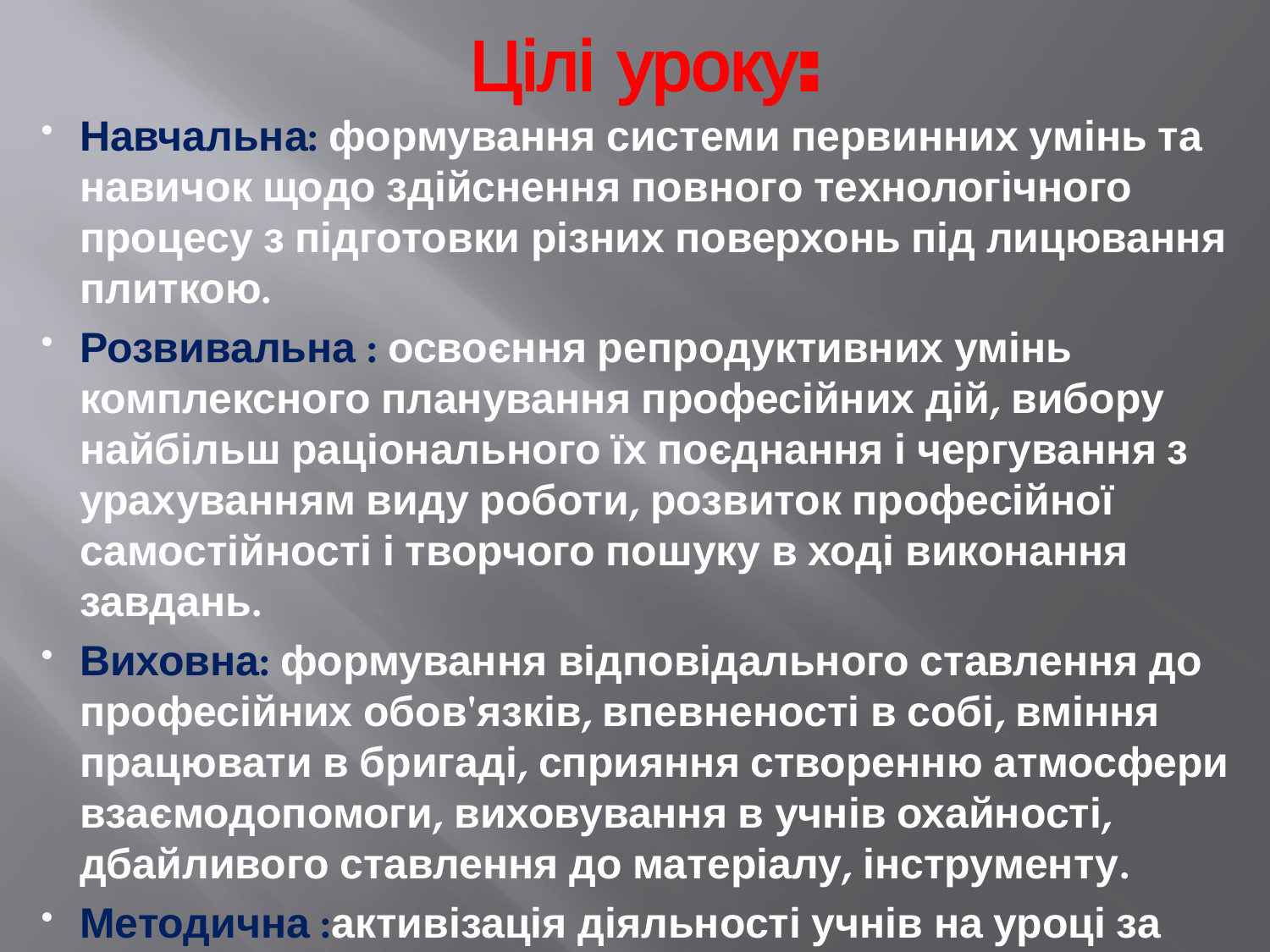

# Цілі уроку:
Навчальна: формування системи первинних умінь та навичок щодо здійснення повного технологічного процесу з підготовки різних поверхонь під лицювання плиткою.
Розвивальна : освоєння репродуктивних умінь комплексного планування професійних дій, вибору найбільш раціонального їх поєднання і чергування з урахуванням виду роботи, розвиток професійної самостійності і творчого пошуку в ході виконання завдань.
Виховна: формування відповідального ставлення до професійних обов'язків, впевненості в собі, вміння працювати в бригаді, сприяння створенню атмосфери взаємодопомоги, виховування в учнів охайності, дбайливого ставлення до матеріалу, інструменту.
Методична :активізація діяльності учнів на уроці за допомогою використання електронних навчальних засобів.